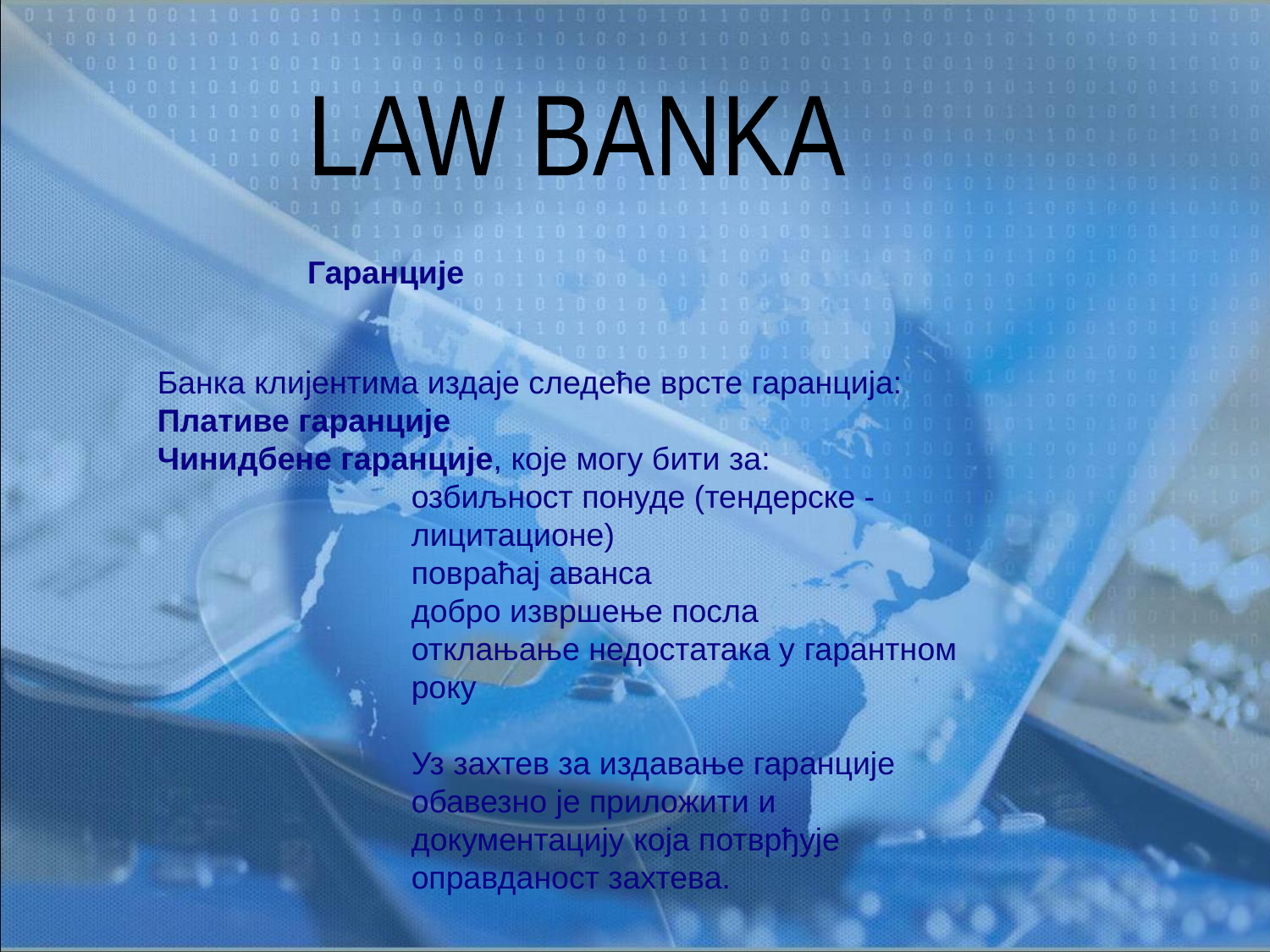

LAW BANKA
Гаранције
Банка клијентима издаје следеће врсте гаранција:
Плативе гаранције
Чинидбене гаранције, које могу бити за:
озбиљност понуде (тендерске - лицитационе)
повраћај аванса
добро извршење посла
отклањање недостатака у гарантном року

Уз захтев за издавање гаранције oбавезно је приложити и документацију која потврђује оправданост захтева.